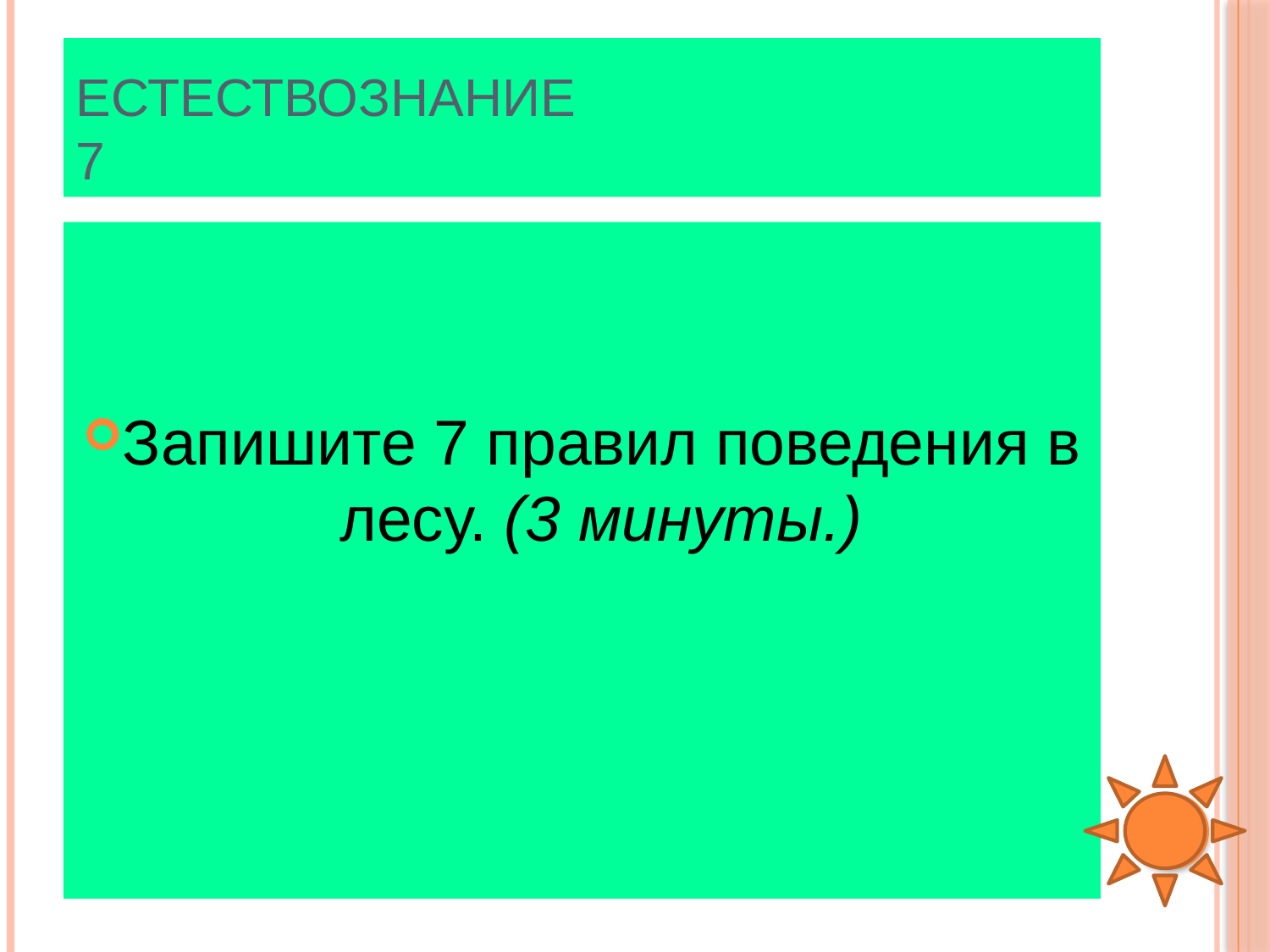

# Естествознание                                  7

Запишите 7 правил поведения в лесу. (3 минуты.)